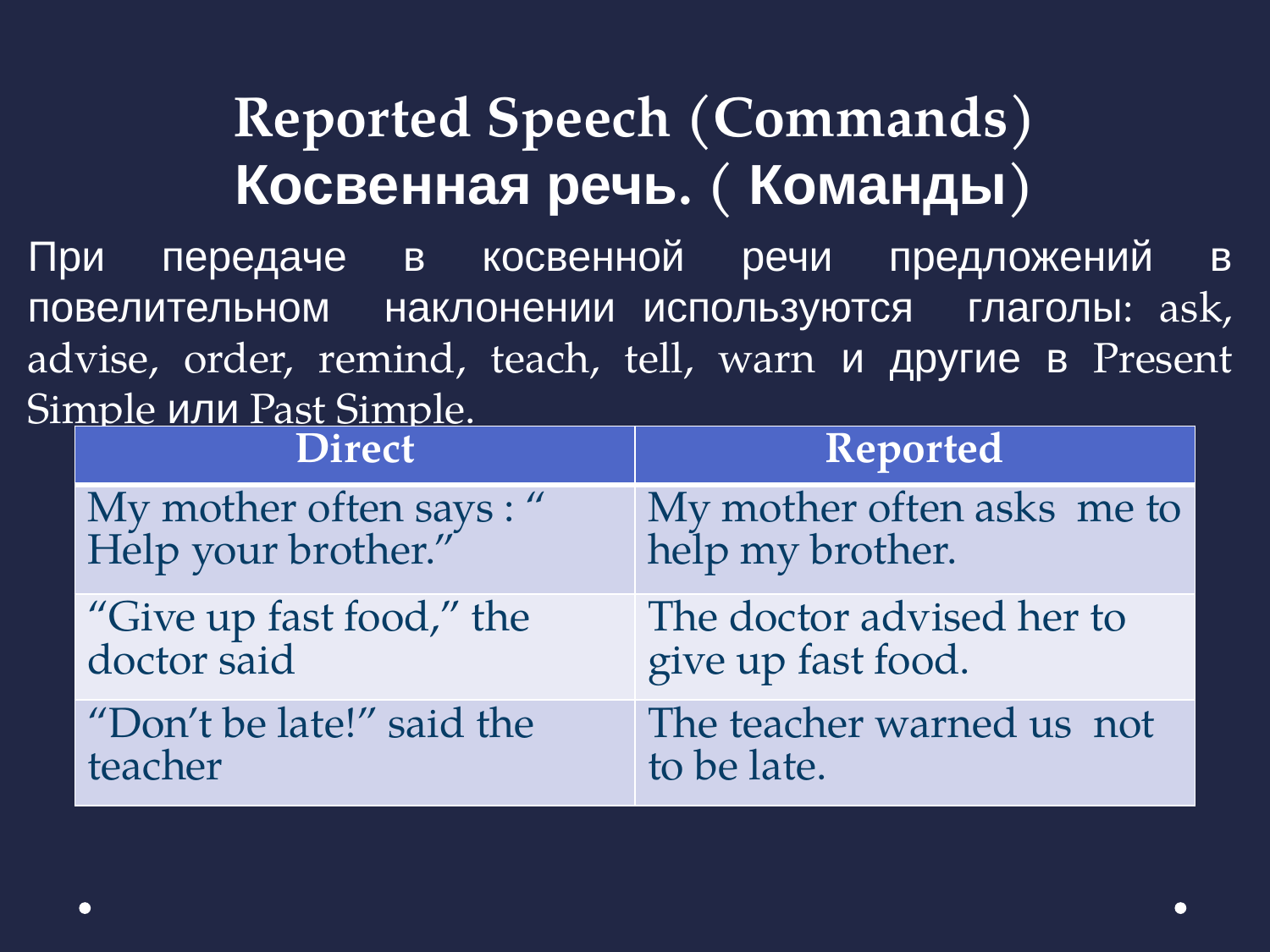

# Reported Speech (Commands) Косвенная речь. ( Команды)
При передаче в косвенной речи предложений в повелительном  наклонении используются  глаголы: ask, advise, order, remind, teach, tell, warn и другие в Present Simple или Past Simple.

| Direct | Reported |
| --- | --- |
| My mother often says : “ Help your brother.” | My mother often asks me to help my brother. |
| “Give up fast food,” the doctor said | The doctor advised her to give up fast food. |
| “Don’t be late!” said the teacher | The teacher warned us not to be late. |